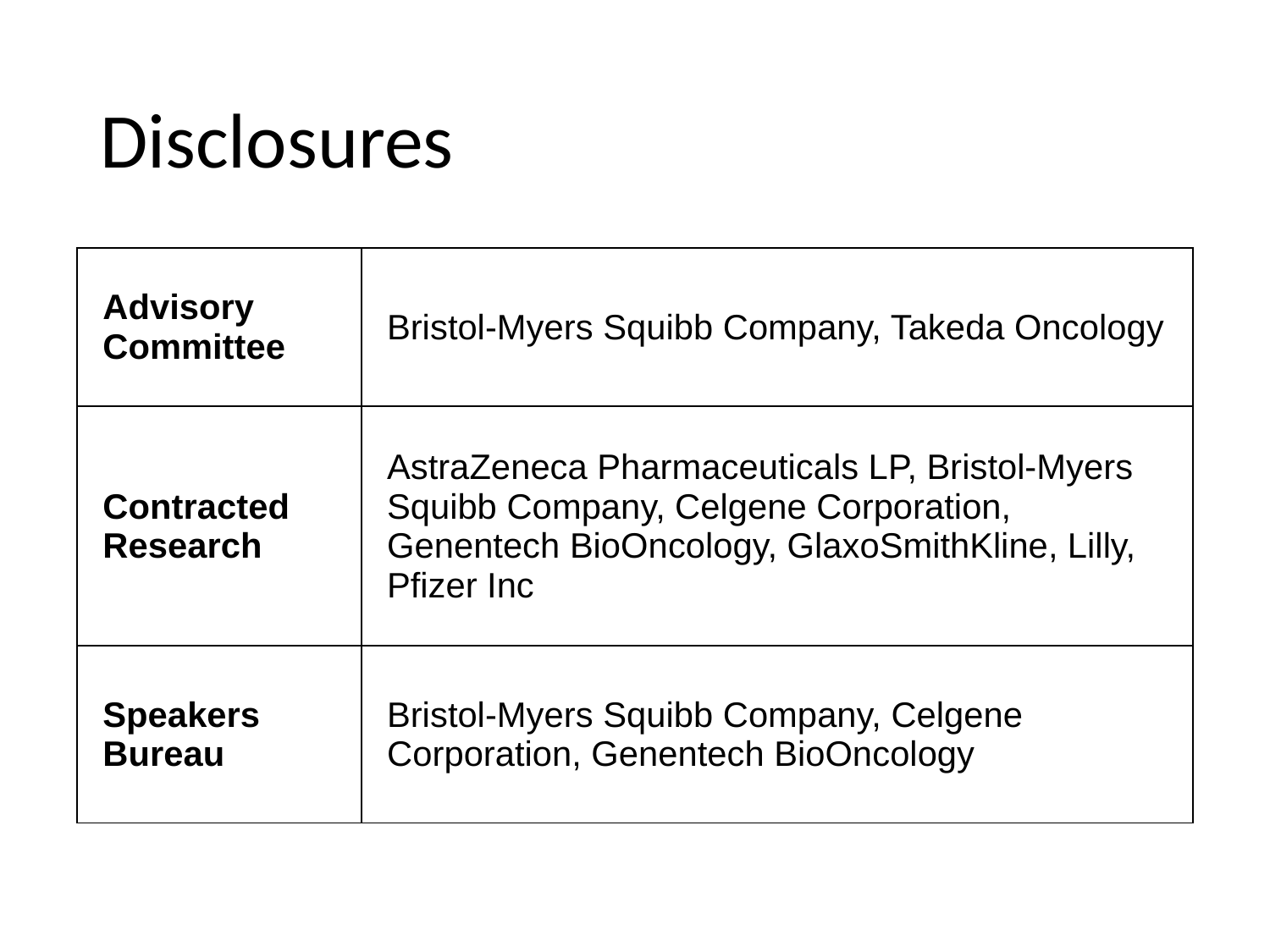

# Disclosures
| Advisory Committee | Bristol-Myers Squibb Company, Takeda Oncology |
| --- | --- |
| Contracted Research | AstraZeneca Pharmaceuticals LP, Bristol-Myers Squibb Company, Celgene Corporation, Genentech BioOncology, GlaxoSmithKline, Lilly, Pfizer Inc |
| Speakers Bureau | Bristol-Myers Squibb Company, Celgene Corporation, Genentech BioOncology |